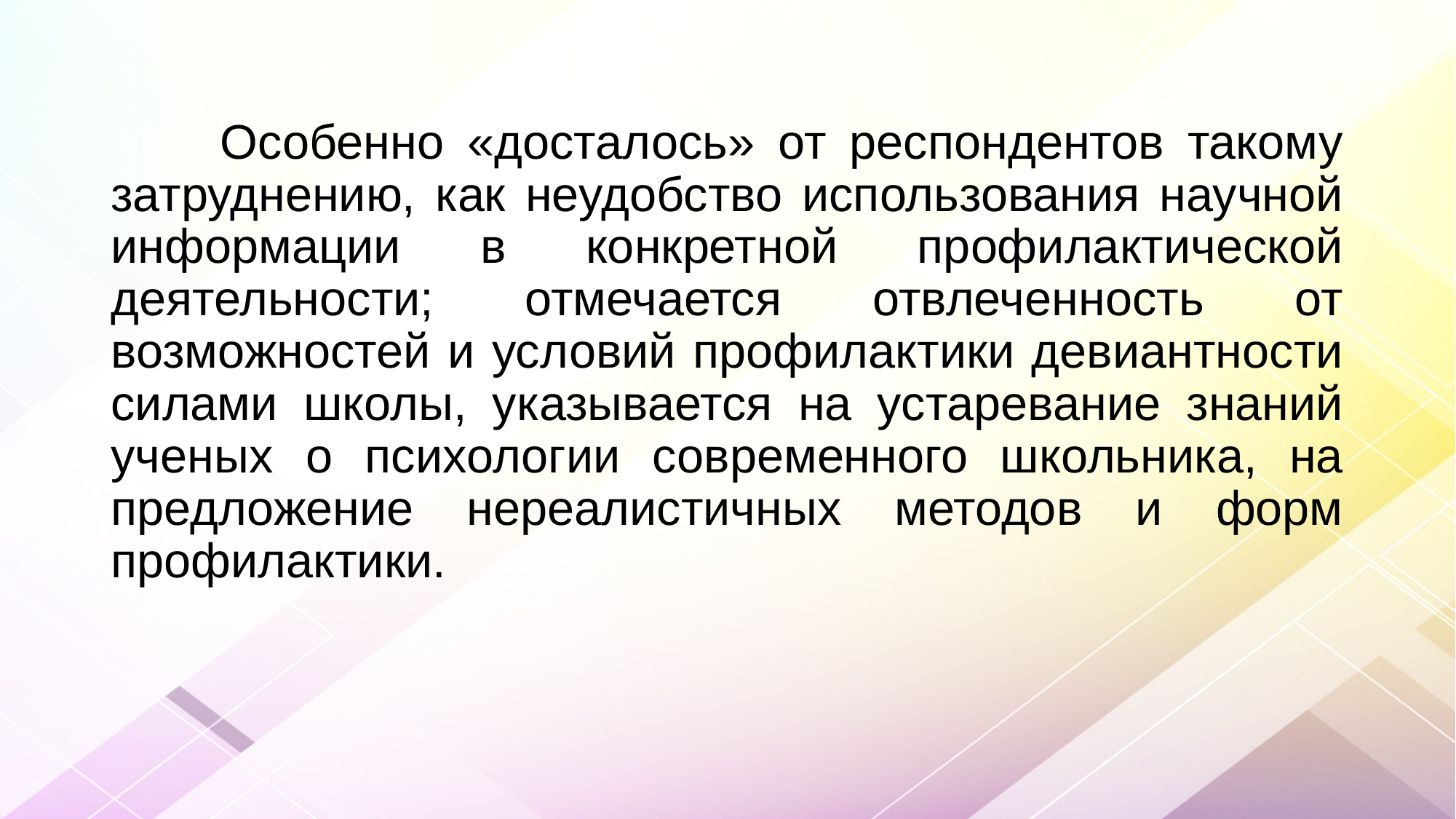

Особенно «досталось» от респондентов такому затруднению, как неудобство использования научной информации в конкретной профилактической деятельности; отмечается отвлеченность от возможностей и условий профилактики девиантности силами школы, указывается на устаревание знаний ученых о психологии современного школьника, на предложение нереалистичных методов и форм профилактики.